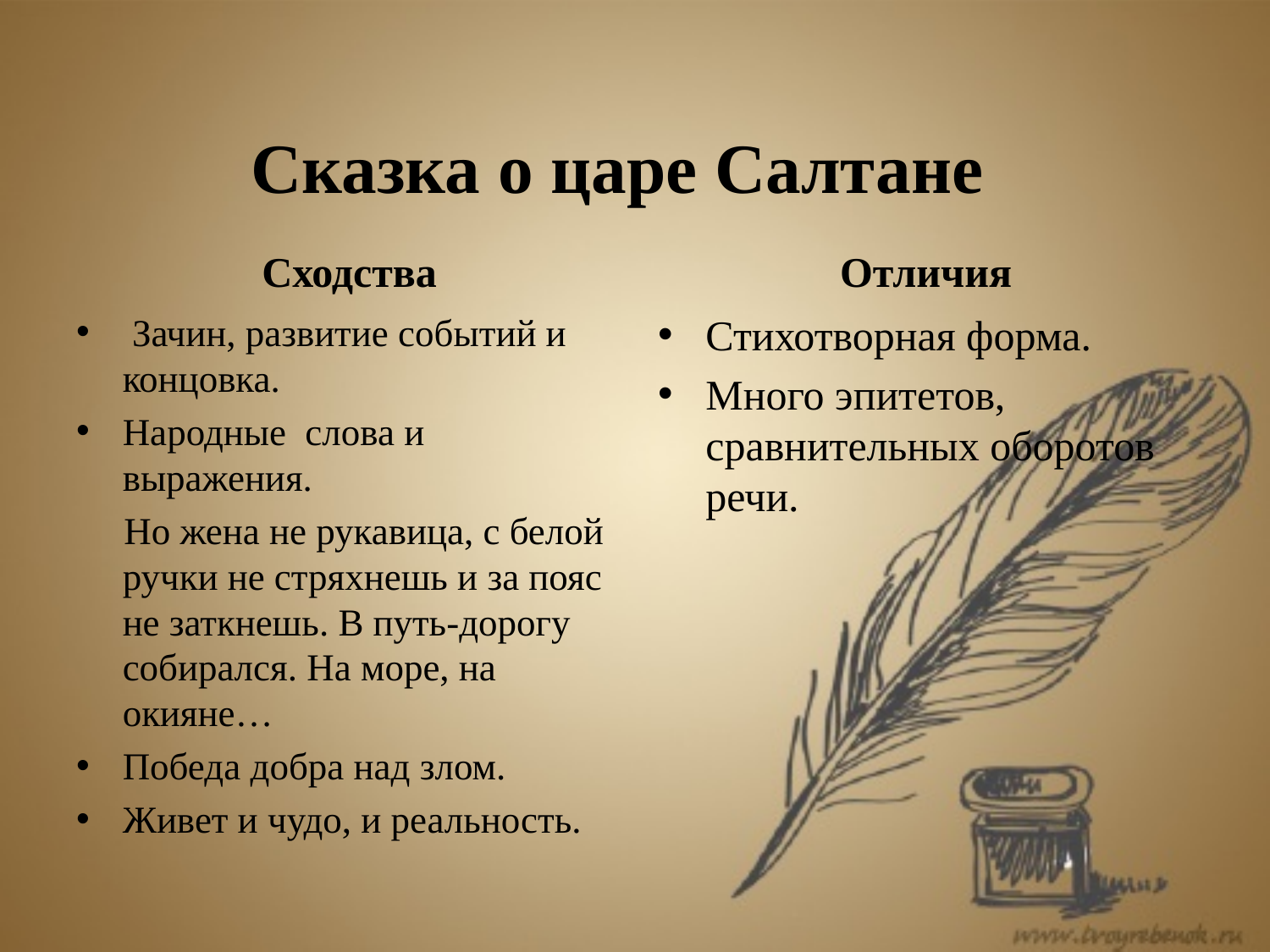

# Сказка о царе Салтане
 Сходства
Отличия
 Зачин, развитие событий и концовка.
Народные  слова и выражения.
     Но жена не рукавица, с белой ручки не стряхнешь и за пояс не заткнешь. В путь-дорогу собирался. На море, на окияне…
Победа добра над злом.
Живет и чудо, и реальность.

Стихотворная форма.
Много эпитетов, сравнительных оборотов речи.